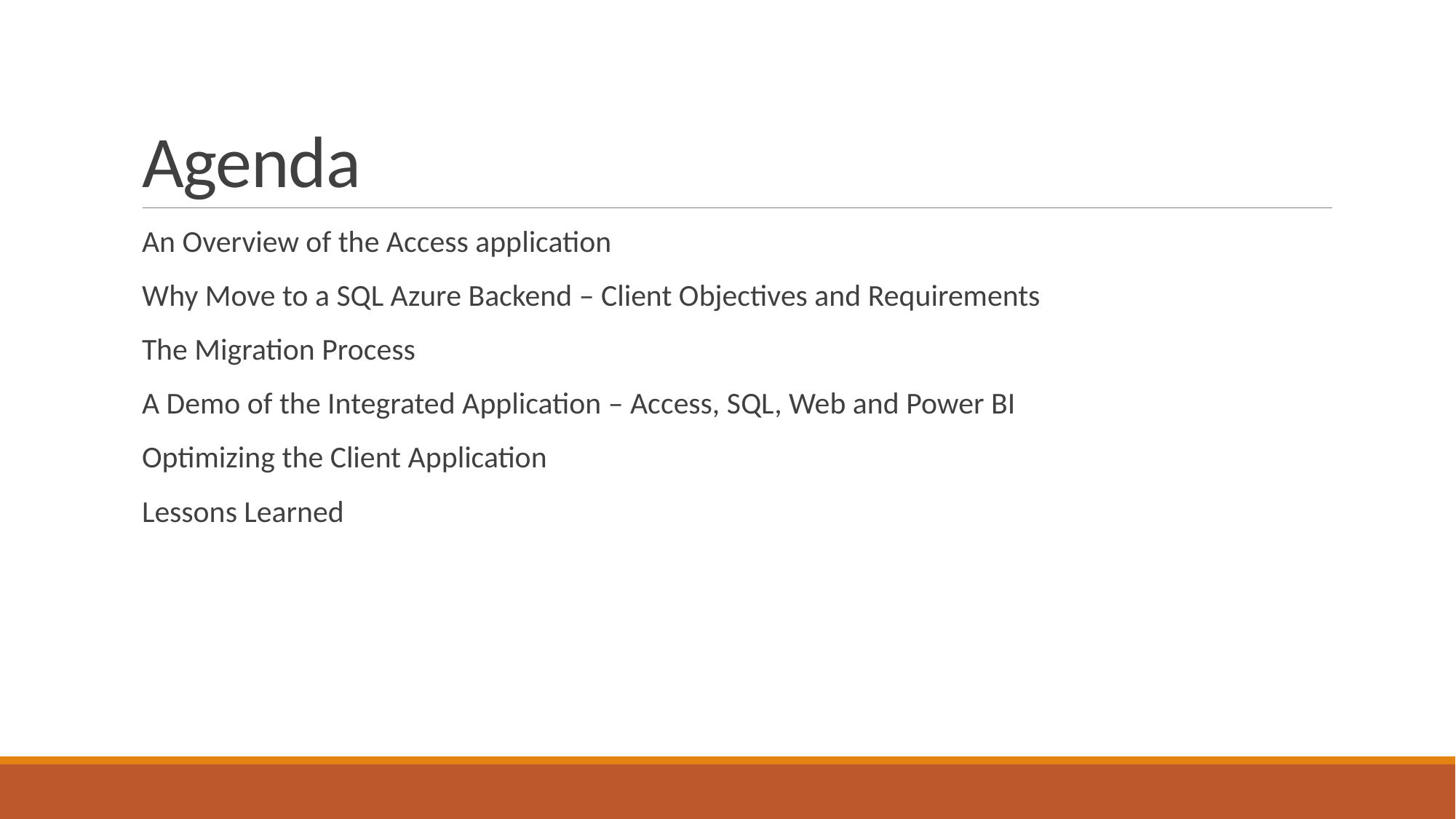

# Agenda
An Overview of the Access application
Why Move to a SQL Azure Backend – Client Objectives and Requirements
The Migration Process
A Demo of the Integrated Application – Access, SQL, Web and Power BI
Optimizing the Client Application
Lessons Learned